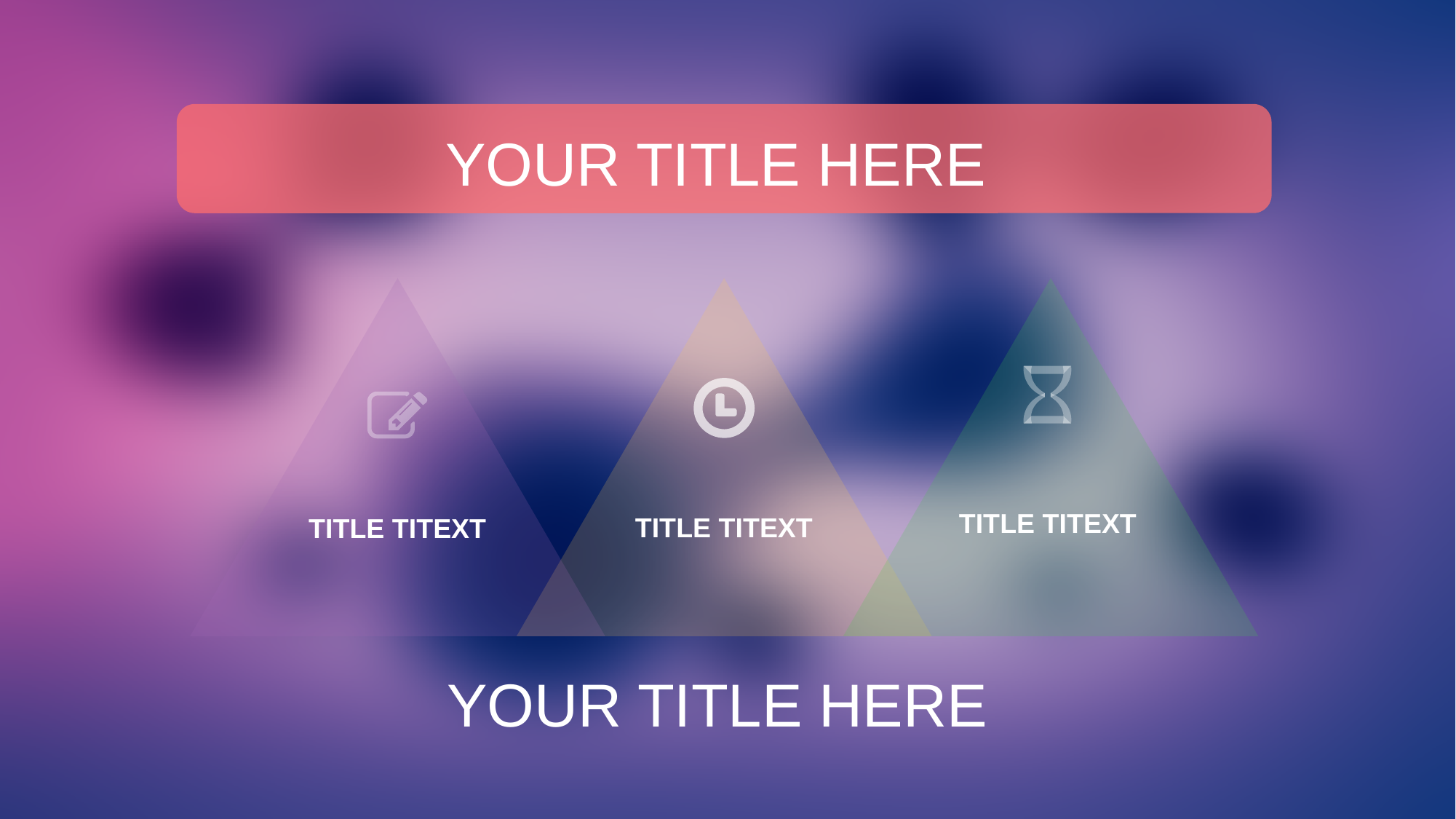

YOUR TITLE HERE

TITLE TITEXT
TITLE TITEXT
TITLE TITEXT
YOUR TITLE HERE